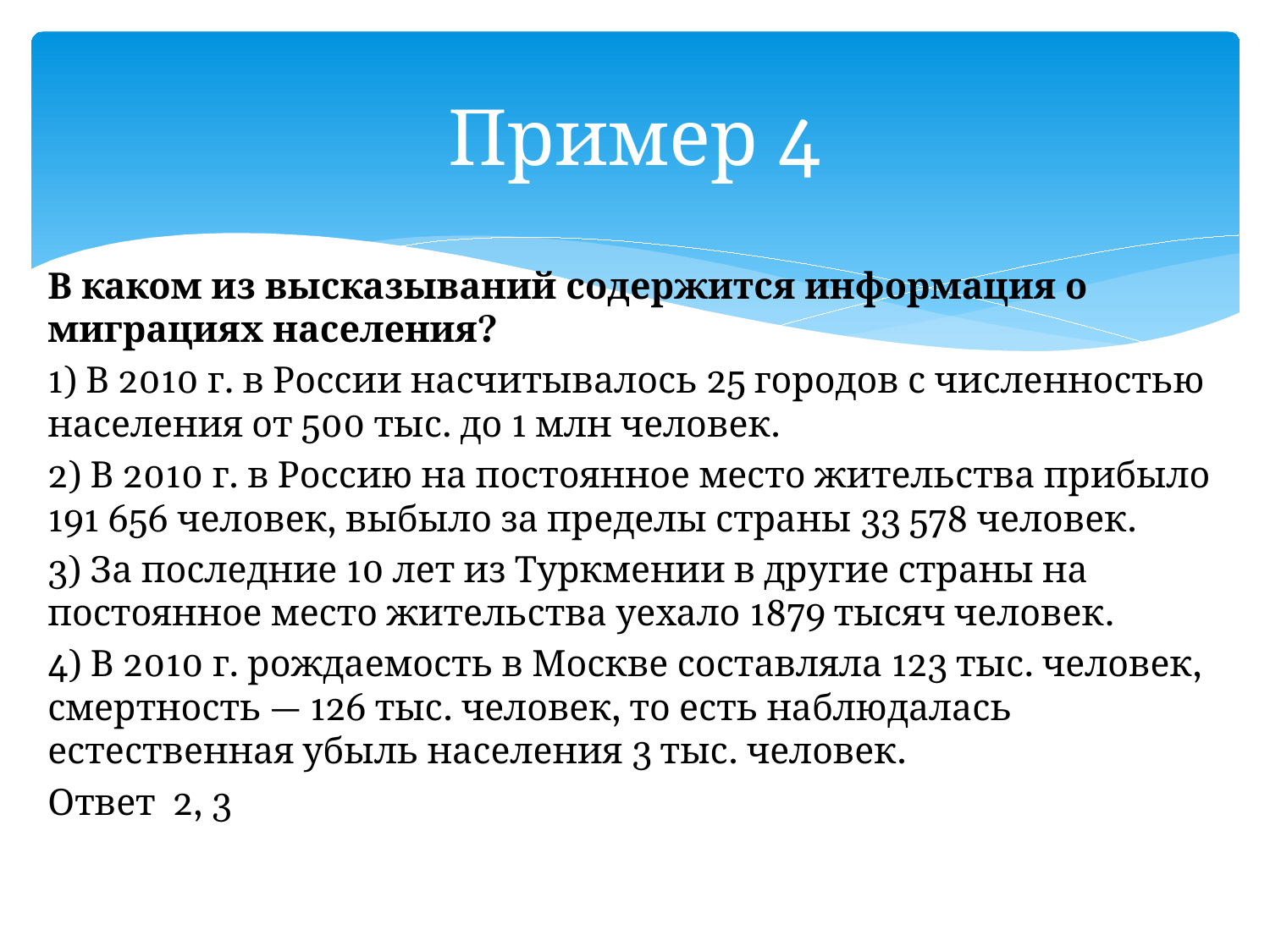

# Пример 4
В каком из высказываний содержится информация о миграциях населения?
1) В 2010 г. в России насчитывалось 25 городов с численностью населения от 500 тыс. до 1 млн человек.
2) В 2010 г. в Россию на постоянное место жительства прибыло 191 656 человек, выбыло за пределы страны 33 578 человек.
3) За последние 10 лет из Туркмении в другие страны на постоянное место жительства уехало 1879 тысяч человек.
4) В 2010 г. рождаемость в Москве составляла 123 тыс. человек, смертность — 126 тыс. человек, то есть наблюдалась естественная убыль населения 3 тыс. человек.
Ответ  2, 3